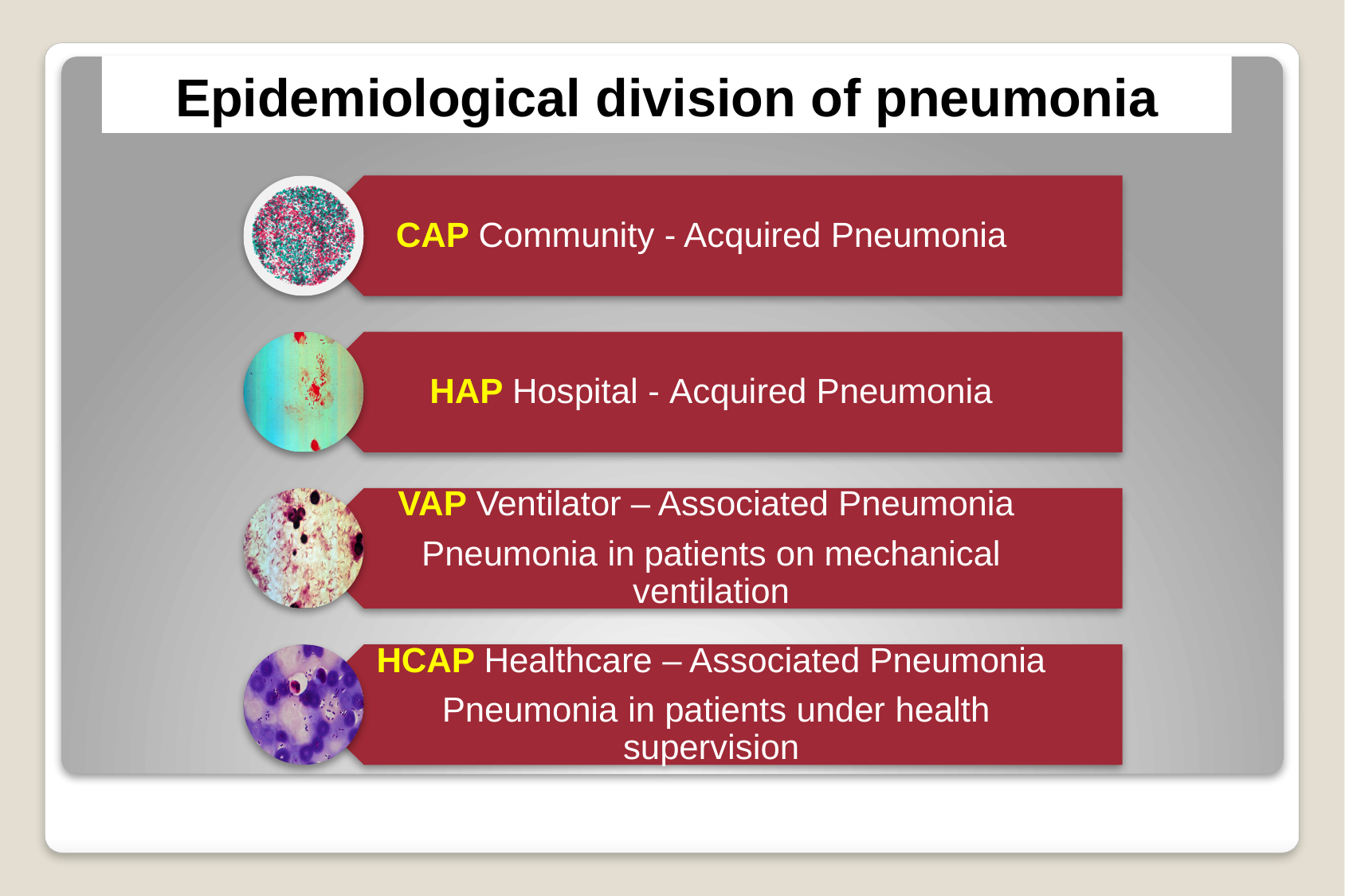

# Epidemiological division of pneumonia
CAP Community - Acquired Pneumonia
HAP Hospital - Acquired Pneumonia
VAP Ventilator – Associated Pneumonia
Pneumonia in patients on mechanical ventilation
HCAP Healthcare – Associated Pneumonia
 Pneumonia in patients under health supervision